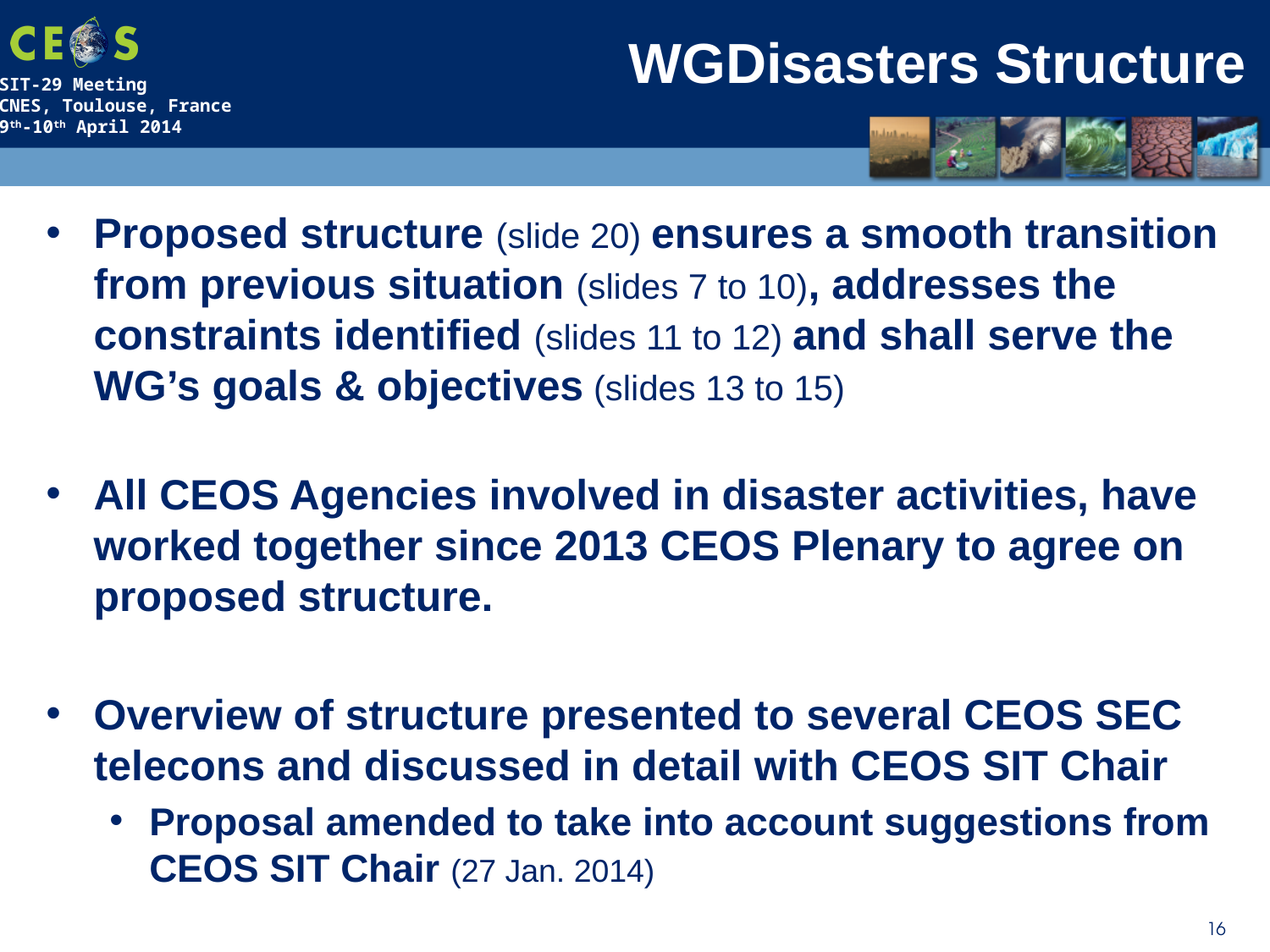

# WGDisasters Structure
Proposed structure (slide 20) ensures a smooth transition from previous situation (slides 7 to 10), addresses the constraints identified (slides 11 to 12) and shall serve the WG’s goals & objectives (slides 13 to 15)

All CEOS Agencies involved in disaster activities, have worked together since 2013 CEOS Plenary to agree on proposed structure.

Overview of structure presented to several CEOS SEC telecons and discussed in detail with CEOS SIT Chair
Proposal amended to take into account suggestions from CEOS SIT Chair (27 Jan. 2014)
16